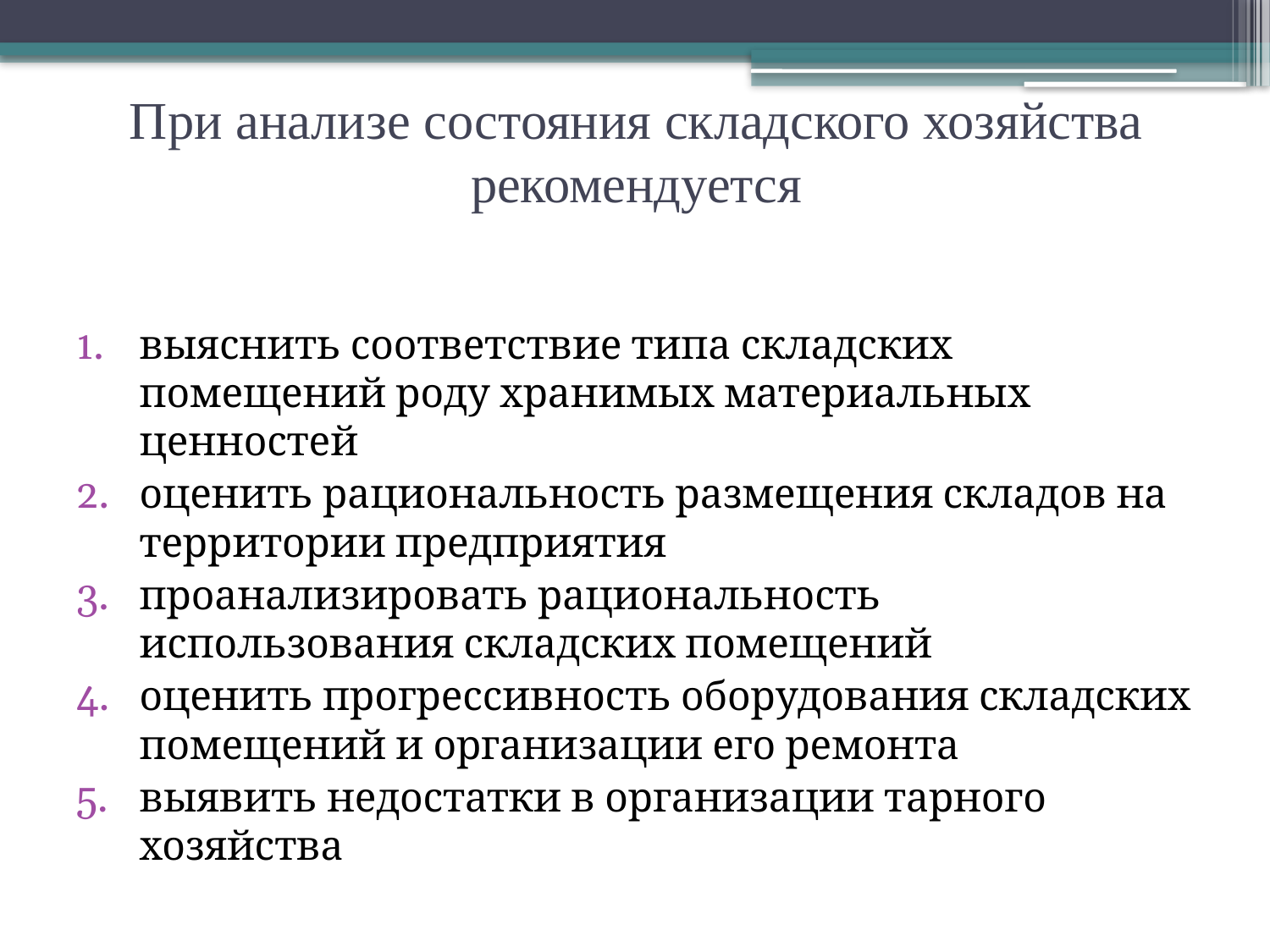

# При анализе состояния складского хозяйства рекомендуется
выяснить соответствие типа складских помещений роду хранимых материальных ценностей
оценить рациональность размещения складов на территории предприятия
проанализировать рациональность использования складских помещений
оценить прогрессивность оборудования складских помещений и организации его ремонта
выявить недостатки в организации тарного хозяйства